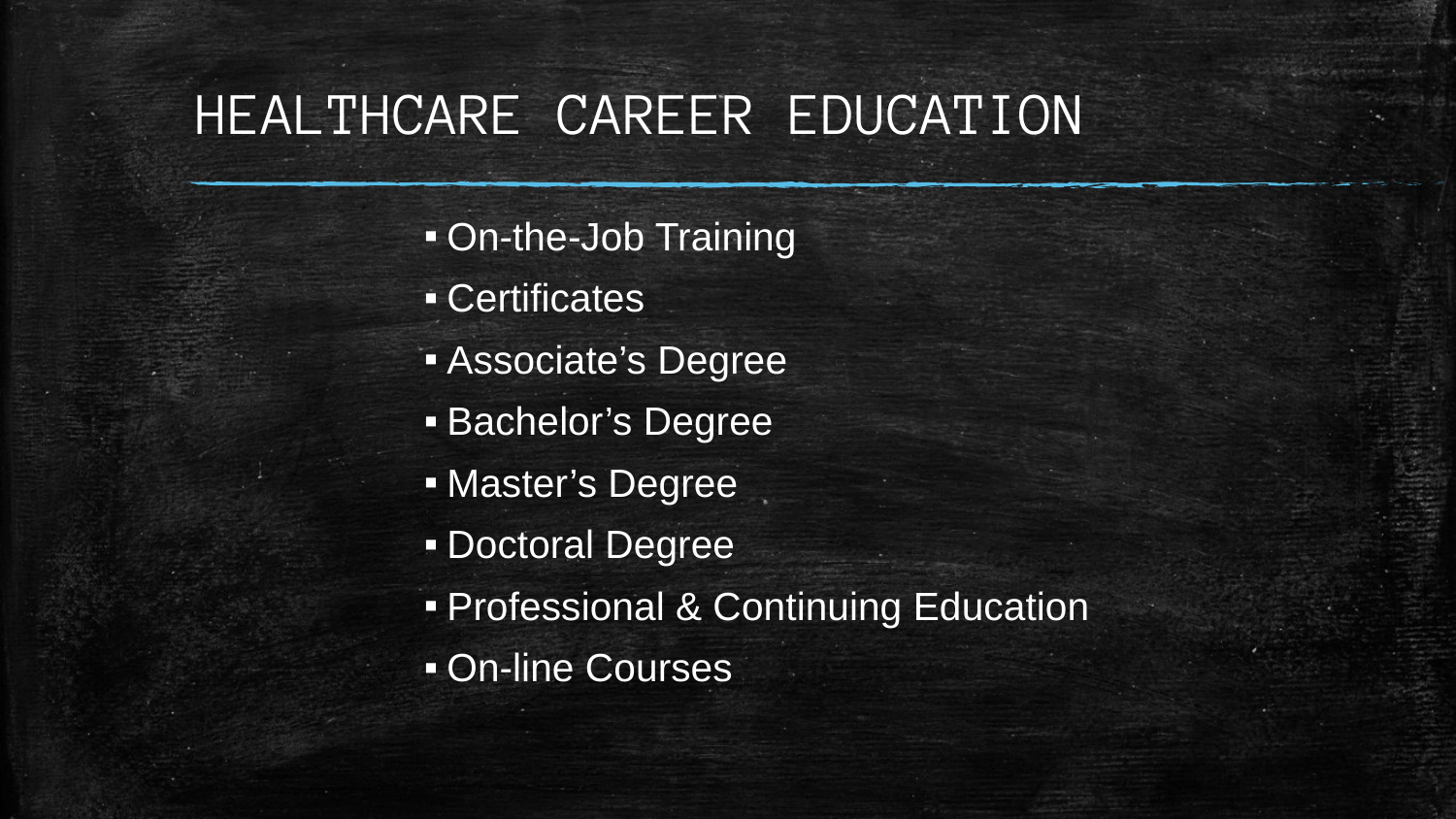

# HEALTHCARE CAREER EDUCATION
On-the-Job Training
Certificates
Associate’s Degree
Bachelor’s Degree
Master’s Degree
Doctoral Degree
Professional & Continuing Education
On-line Courses